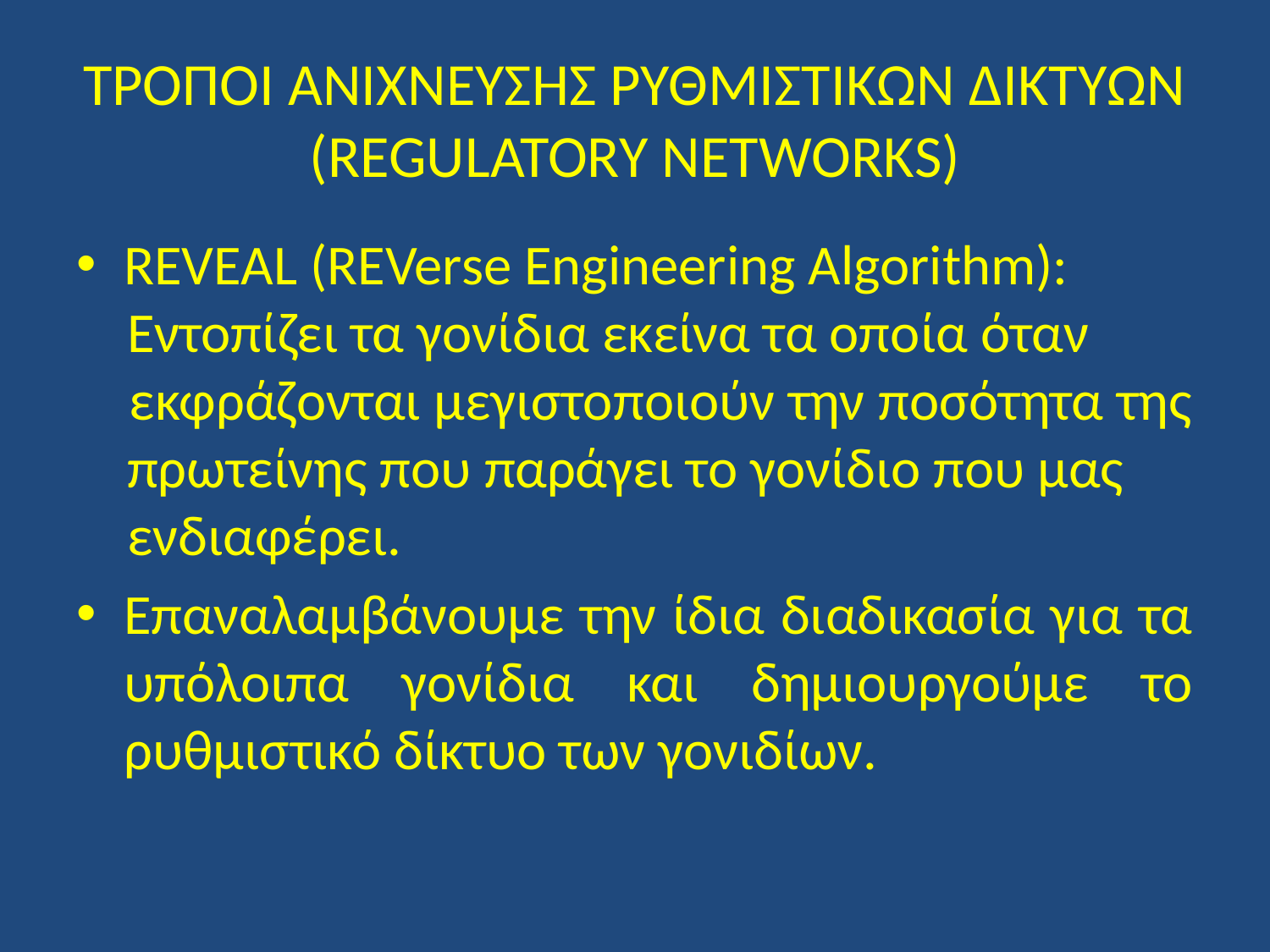

# ΤΡΟΠΟΙ ΑΝΙΧΝΕΥΣΗΣ ΡΥΘΜΙΣΤΙΚΩΝ ΔΙΚΤΥΩΝ (REGULATORY NETWORKS)
REVEAL (REVerse Engineering Algorithm):
    Εντοπίζει τα γονίδια εκείνα τα οποία όταν
    εκφράζονται μεγιστοποιούν την ποσότητα της
    πρωτείνης που παράγει το γονίδιο που μας
    ενδιαφέρει.
Επαναλαμβάνουμε την ίδια διαδικασία για τα υπόλοιπα γονίδια και δημιουργούμε το ρυθμιστικό δίκτυο των γονιδίων.